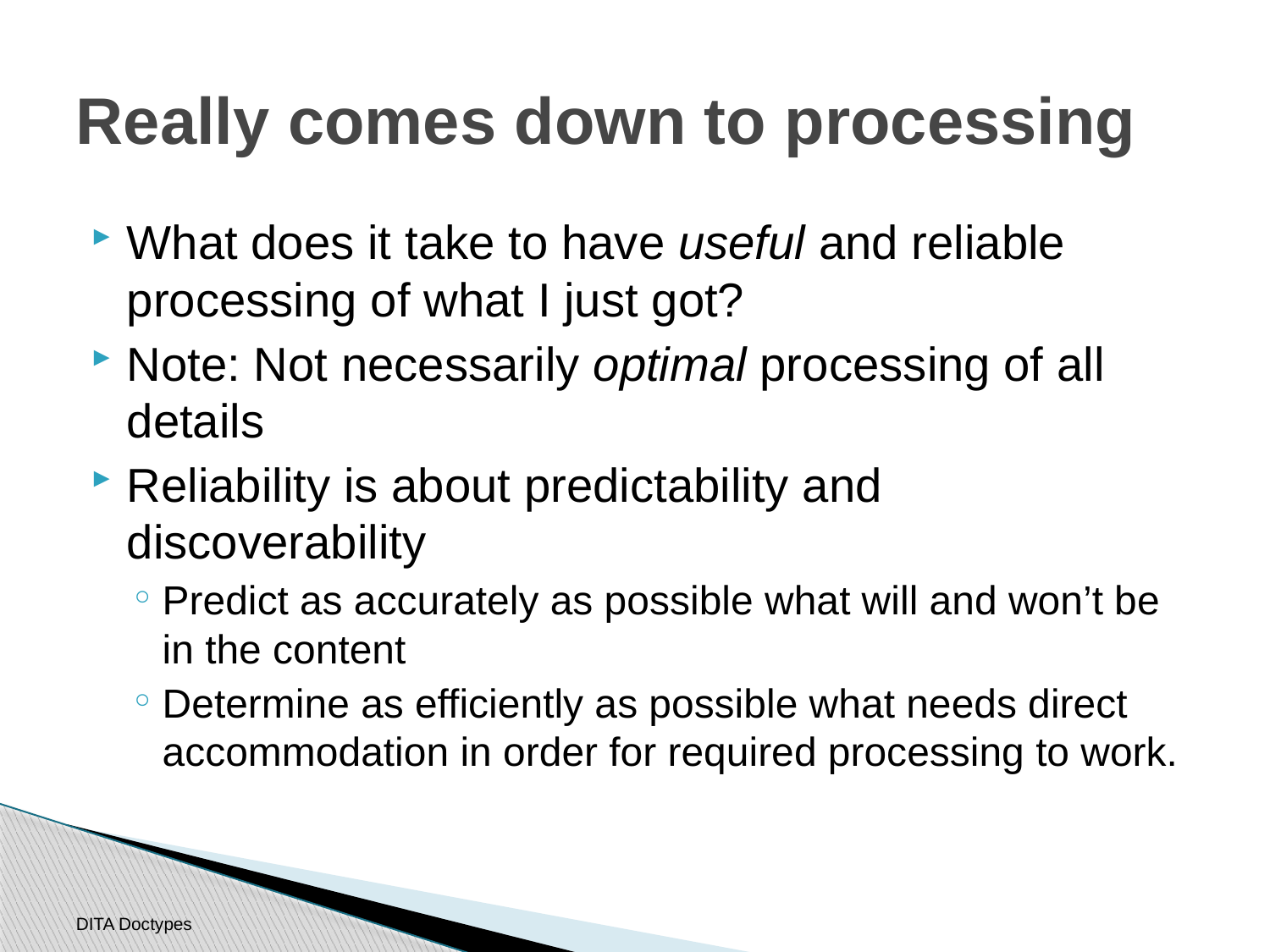

# Really comes down to processing
What does it take to have useful and reliable processing of what I just got?
Note: Not necessarily optimal processing of all details
Reliability is about predictability and discoverability
Predict as accurately as possible what will and won’t be in the content
Determine as efficiently as possible what needs direct accommodation in order for required processing to work.